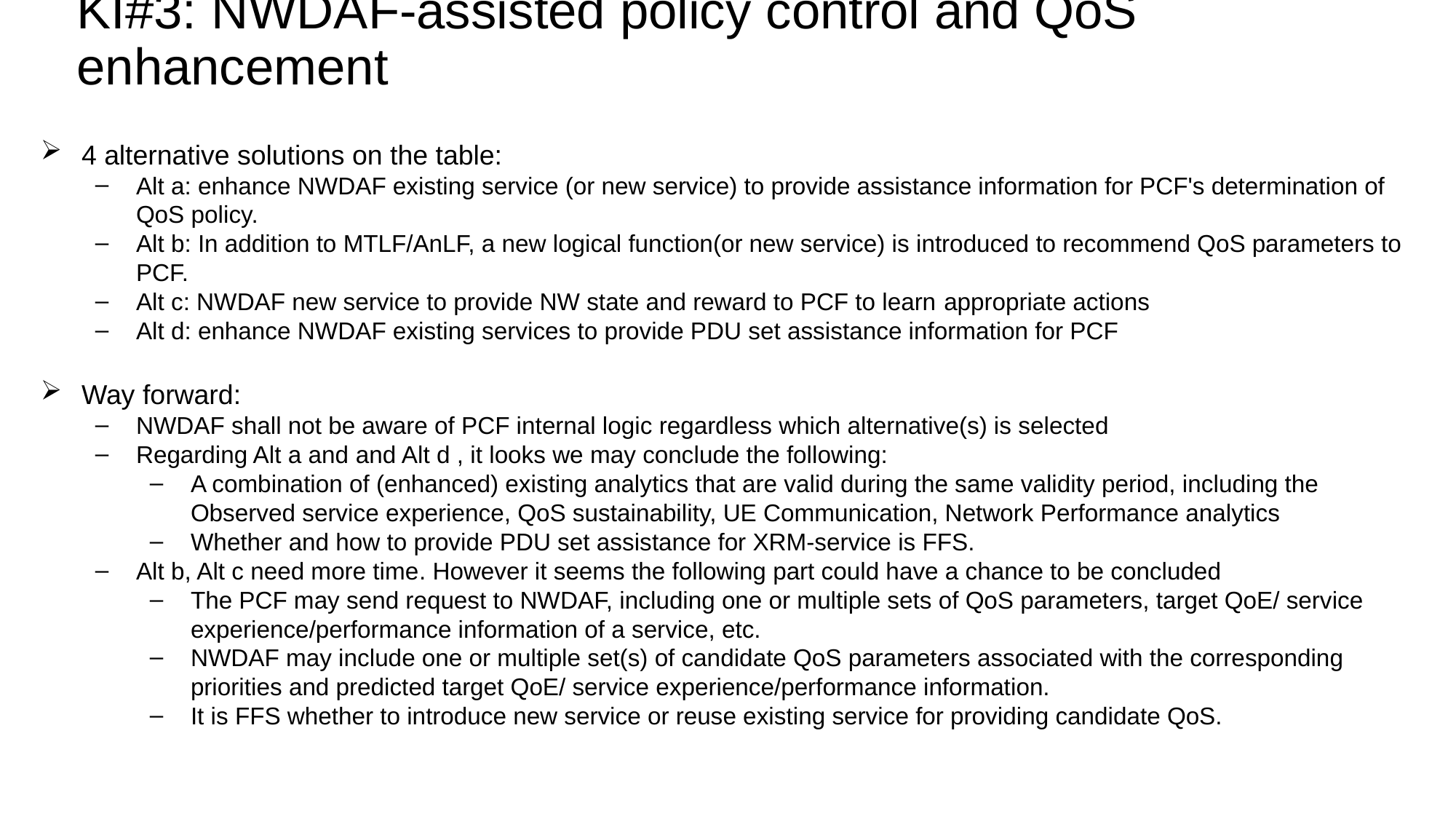

# KI#3: NWDAF-assisted policy control and QoS enhancement
4 alternative solutions on the table:
Alt a: enhance NWDAF existing service (or new service) to provide assistance information for PCF's determination of QoS policy.
Alt b: In addition to MTLF/AnLF, a new logical function(or new service) is introduced to recommend QoS parameters to PCF.
Alt c: NWDAF new service to provide NW state and reward to PCF to learn appropriate actions
Alt d: enhance NWDAF existing services to provide PDU set assistance information for PCF

Way forward:
NWDAF shall not be aware of PCF internal logic regardless which alternative(s) is selected
Regarding Alt a and and Alt d , it looks we may conclude the following:
A combination of (enhanced) existing analytics that are valid during the same validity period, including the Observed service experience, QoS sustainability, UE Communication, Network Performance analytics
Whether and how to provide PDU set assistance for XRM-service is FFS.
Alt b, Alt c need more time. However it seems the following part could have a chance to be concluded
The PCF may send request to NWDAF, including one or multiple sets of QoS parameters, target QoE/ service experience/performance information of a service, etc.
NWDAF may include one or multiple set(s) of candidate QoS parameters associated with the corresponding priorities and predicted target QoE/ service experience/performance information.
It is FFS whether to introduce new service or reuse existing service for providing candidate QoS.